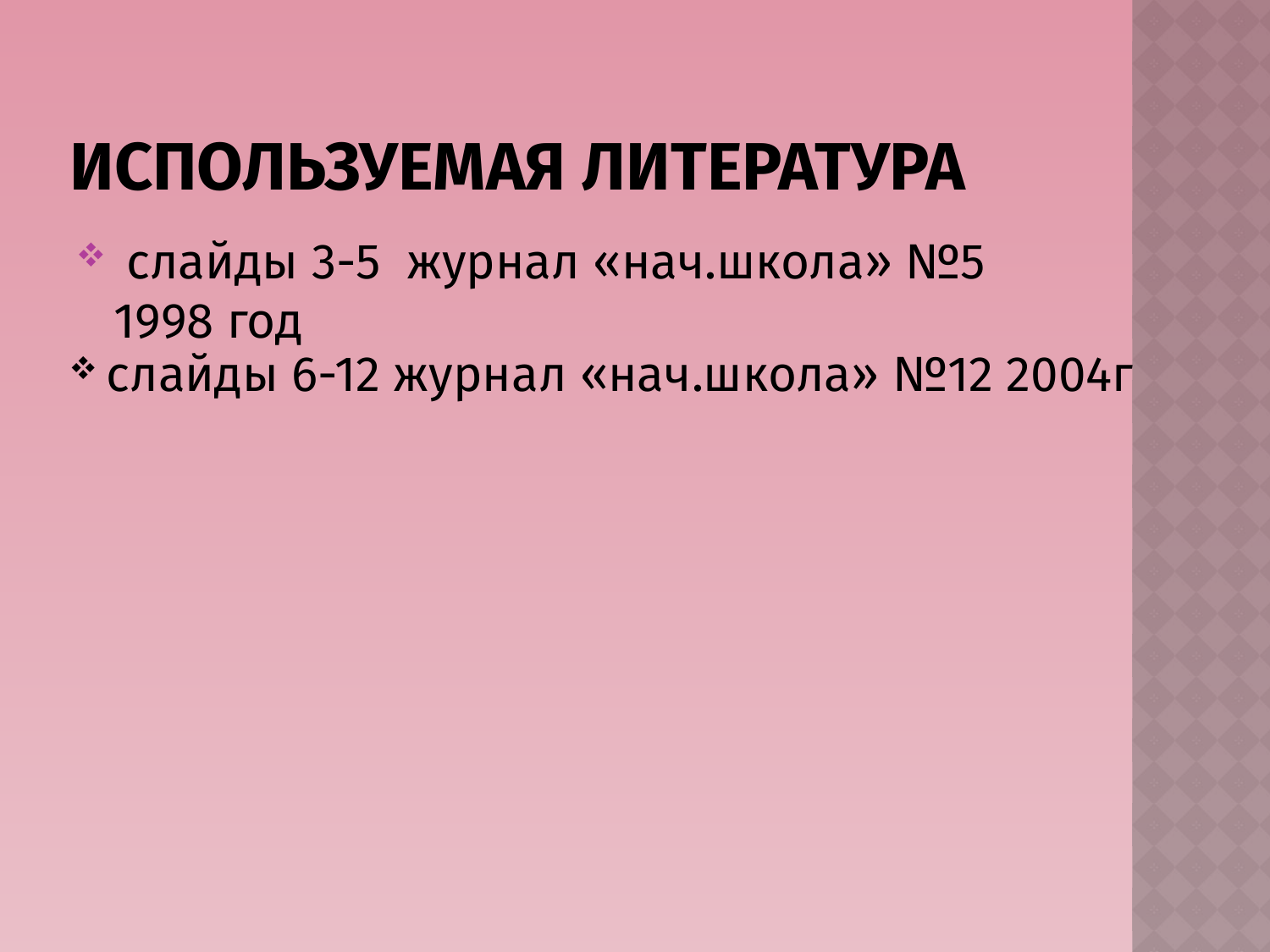

# Используемая литература
 слайды 3-5  журнал «нач.школа» №5 1998 год
 слайды 6-12 журнал «нач.школа» №12 2004г